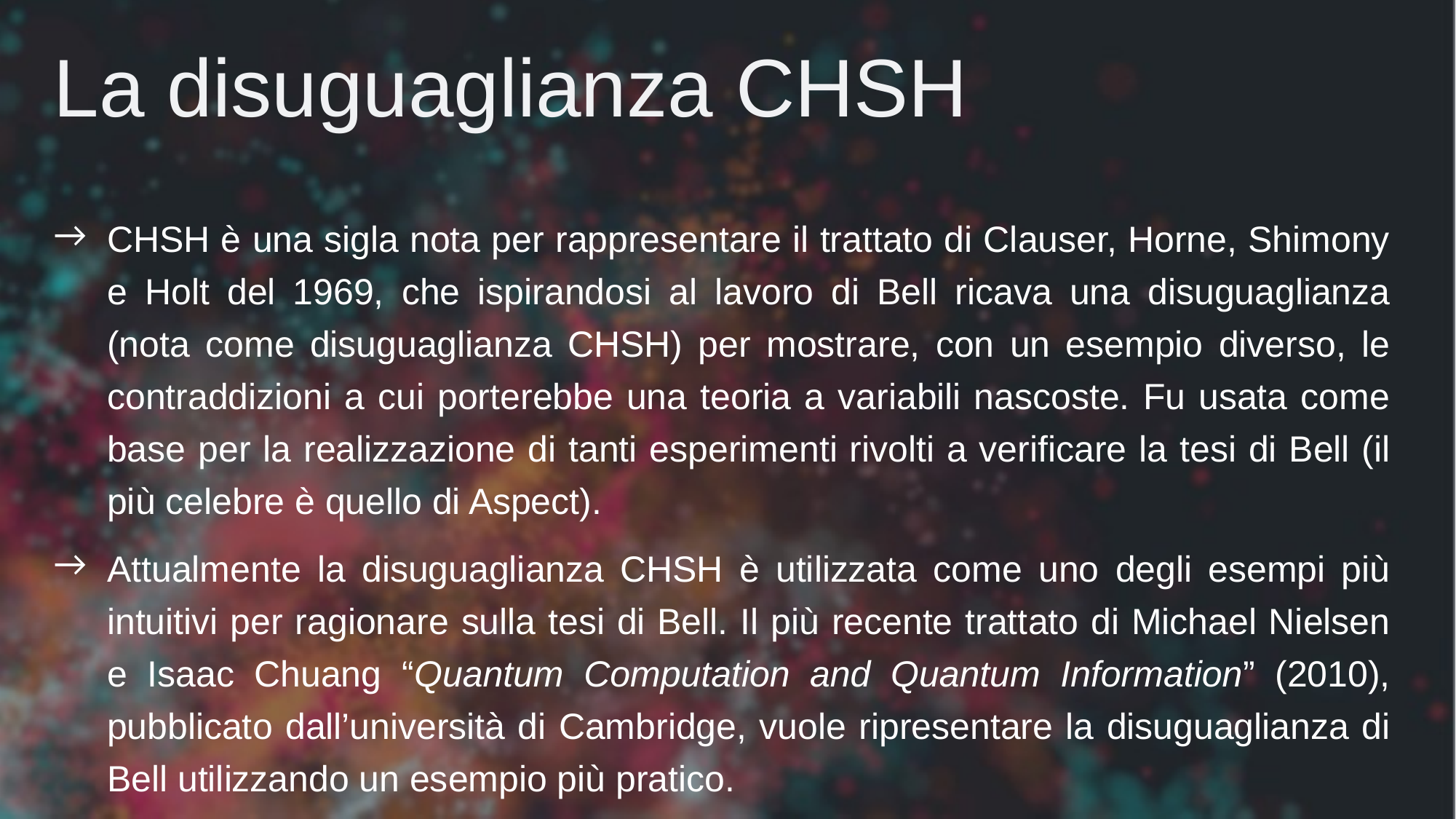

# La disuguaglianza CHSH
CHSH è una sigla nota per rappresentare il trattato di Clauser, Horne, Shimony e Holt del 1969, che ispirandosi al lavoro di Bell ricava una disuguaglianza (nota come disuguaglianza CHSH) per mostrare, con un esempio diverso, le contraddizioni a cui porterebbe una teoria a variabili nascoste. Fu usata come base per la realizzazione di tanti esperimenti rivolti a verificare la tesi di Bell (il più celebre è quello di Aspect).
Attualmente la disuguaglianza CHSH è utilizzata come uno degli esempi più intuitivi per ragionare sulla tesi di Bell. Il più recente trattato di Michael Nielsen e Isaac Chuang “Quantum Computation and Quantum Information” (2010), pubblicato dall’università di Cambridge, vuole ripresentare la disuguaglianza di Bell utilizzando un esempio più pratico.